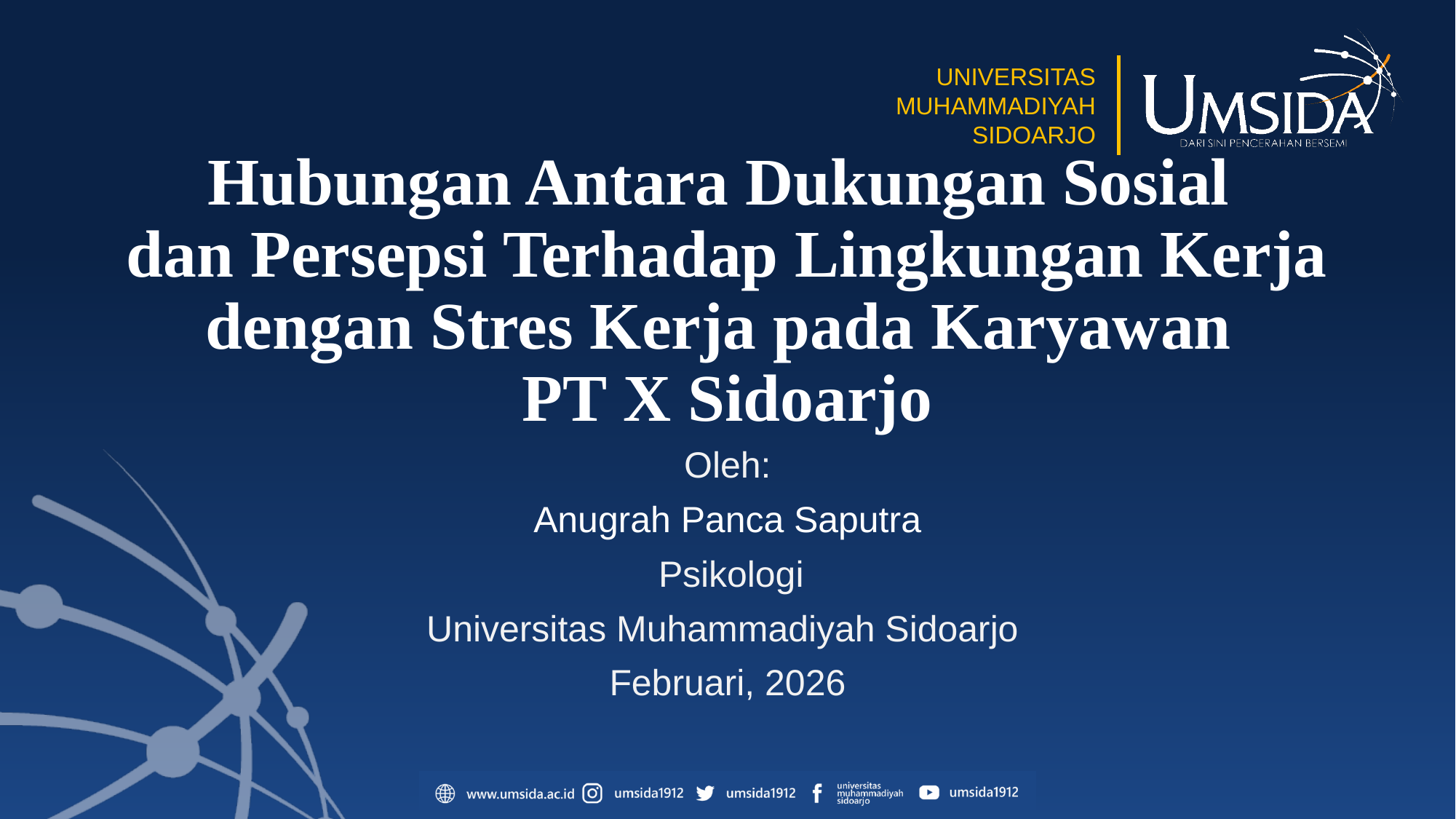

# Hubungan Antara Dukungan Sosial dan Persepsi Terhadap Lingkungan Kerja dengan Stres Kerja pada Karyawan PT X Sidoarjo
Oleh:
Anugrah Panca Saputra
 Psikologi
Universitas Muhammadiyah Sidoarjo
Februari, 2026